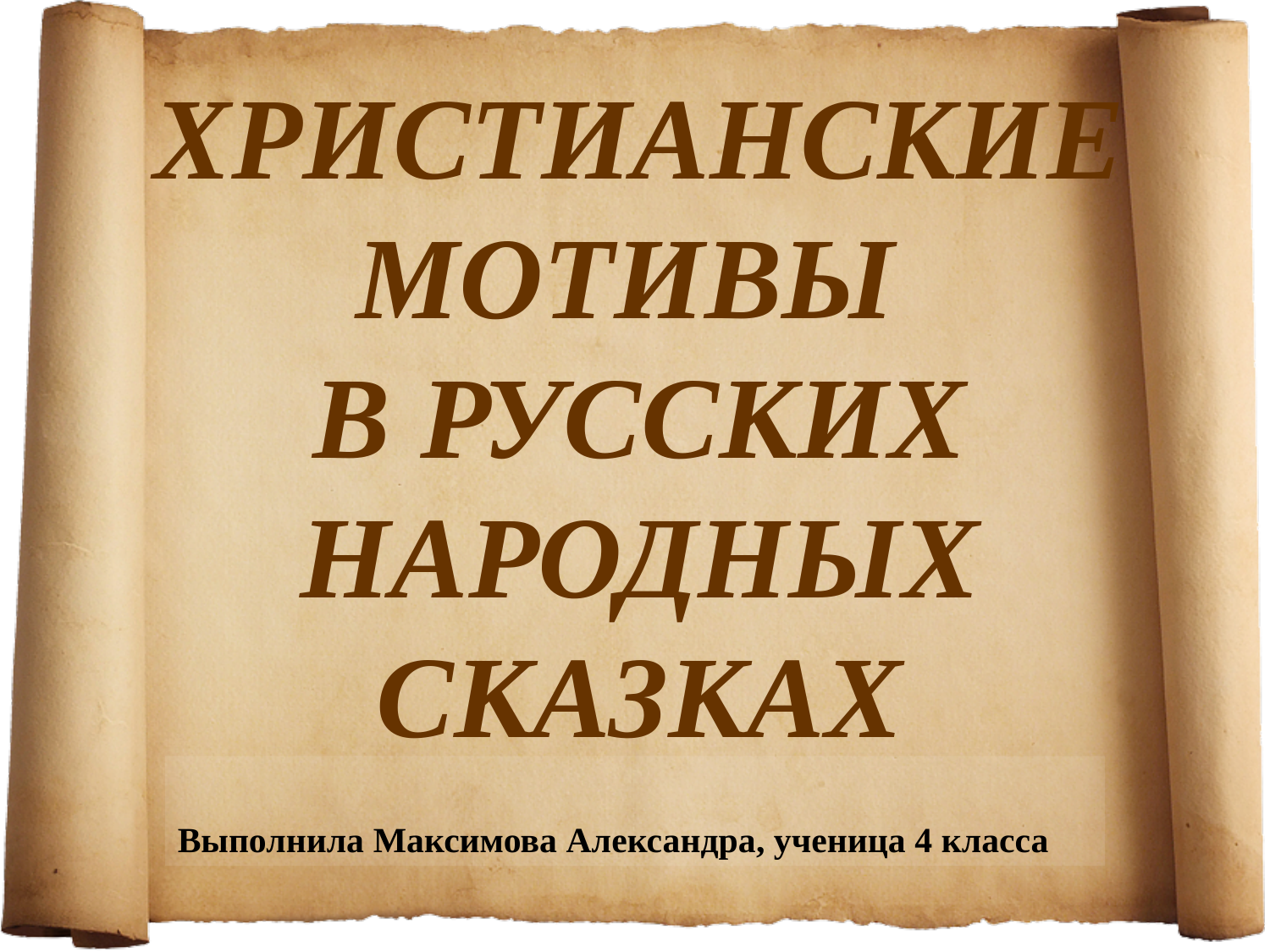

# Христианские мотивы в русских народных сказках
Выполнила Максимова Александра, ученица 4 класса